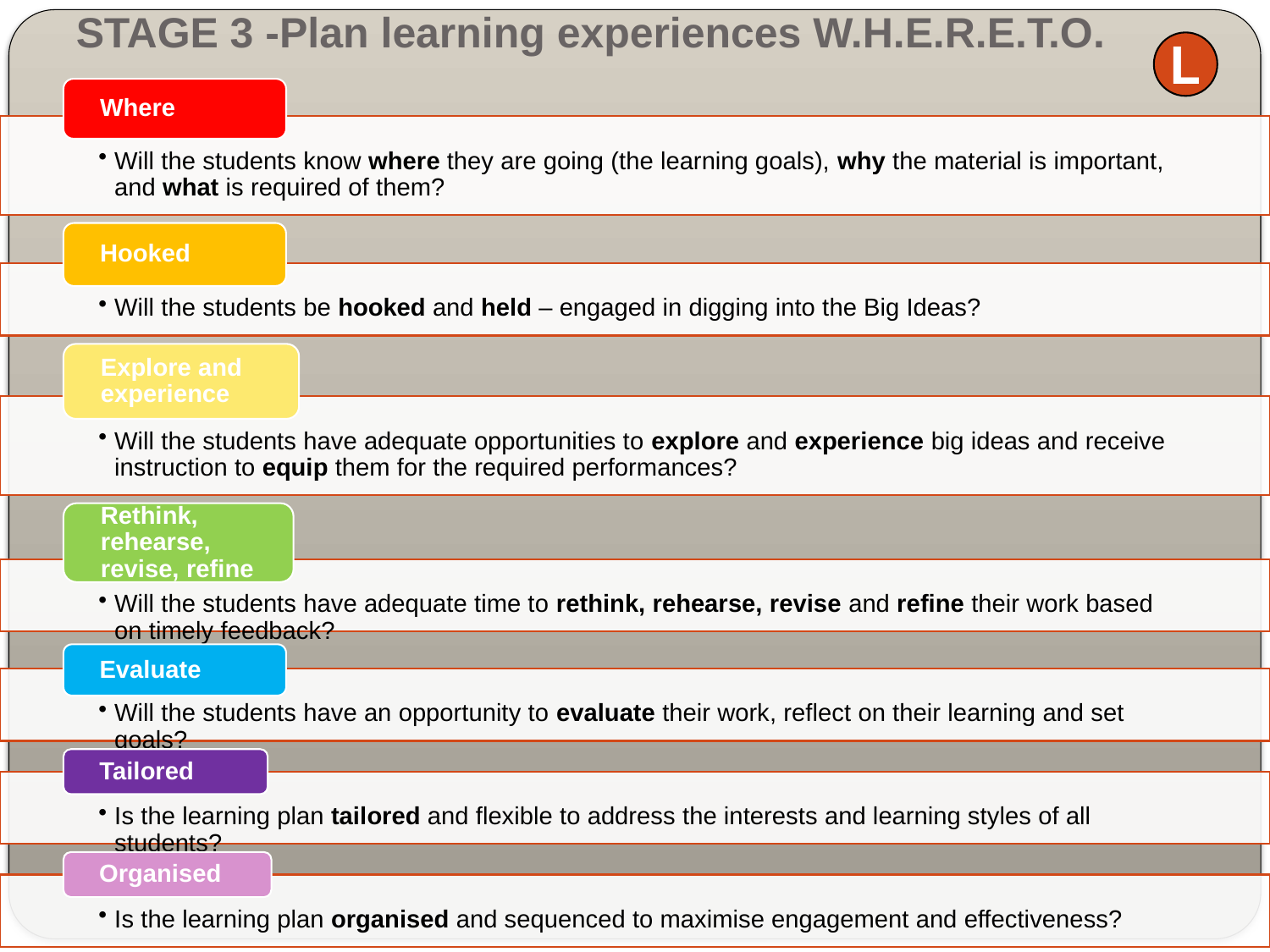

# STAGE 3 -Plan learning experiences W.H.E.R.E.T.O.
L
Will the students know where they are going (the learning goals), why the material is important, and what is required of them?
Where
Will the students be hooked and held – engaged in digging into the Big Ideas?
Hooked
Will the students have adequate opportunities to explore and experience big ideas and receive instruction to equip them for the required performances?
Explore and experience
Will the students have adequate time to rethink, rehearse, revise and refine their work based on timely feedback?
Rethink, rehearse, revise, refine
Will the students have an opportunity to evaluate their work, reflect on their learning and set goals?
Evaluate
Is the learning plan tailored and flexible to address the interests and learning styles of all students?
Tailored
Is the learning plan organised and sequenced to maximise engagement and effectiveness?
Organised